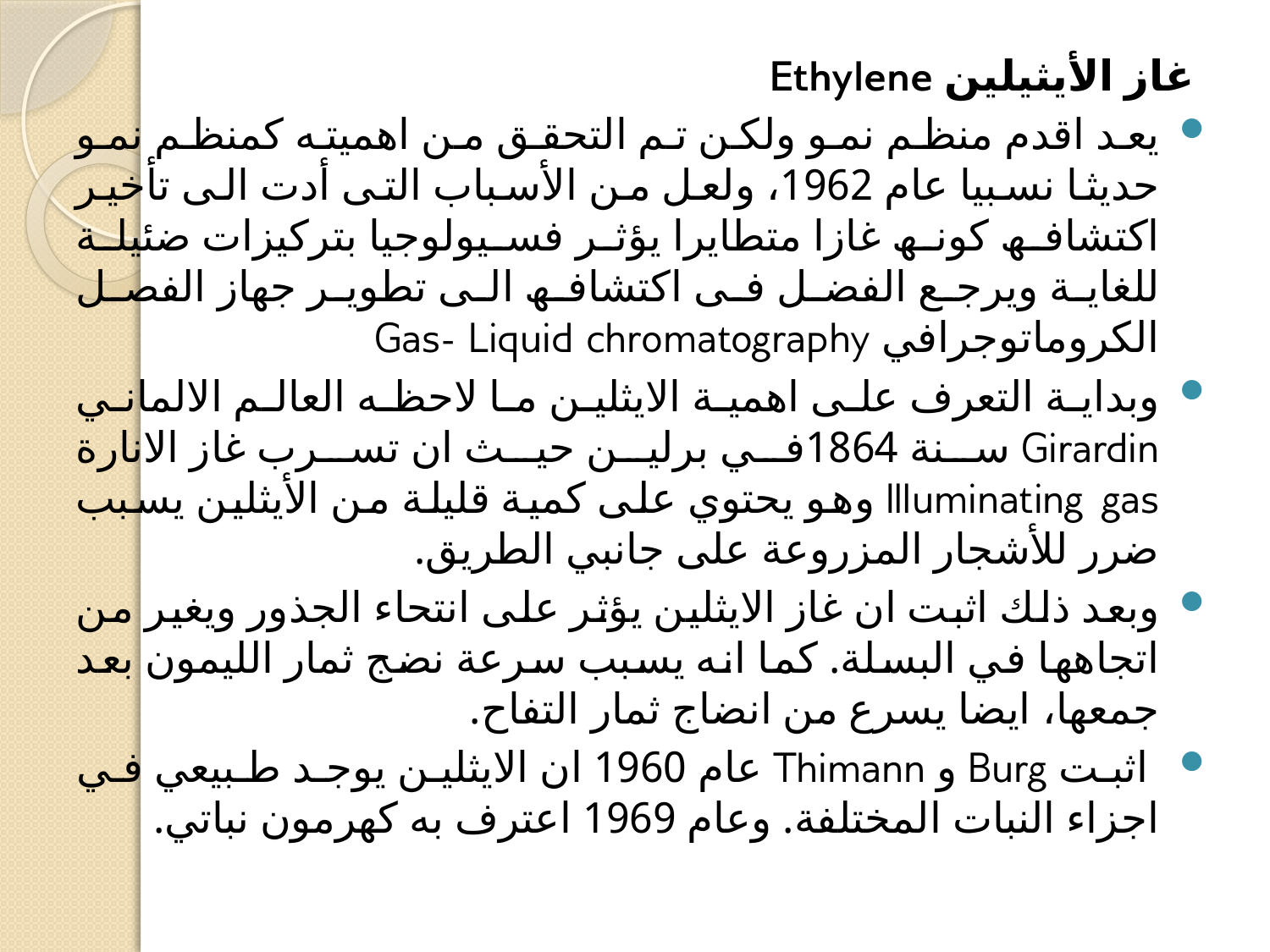

غاز الأيثيلين Ethylene
يعد اقدم منظم نمو ولكن تم التحقق من اهميته كمنظم نمو حديثا نسبيا عام 1962، ولعل من الأسباب التى أدت الى تأخیر اكتشافھ كونھ غازا متطایرا یؤثر فسیولوجیا بتركیزات ضئیلة للغایة ویرجع الفضل فى اكتشافھ الى تطویر جھاز الفصل الكروماتوجرافي Gas- Liquid chromatography
وبداية التعرف على اهمية الايثلين ما لاحظه العالم الالماني Girardin سنة 1864في برلين حيث ان تسرب غاز الانارة Illuminating gas وهو يحتوي على كمية قليلة من الأيثلين يسبب ضرر للأشجار المزروعة على جانبي الطريق.
وبعد ذلك اثبت ان غاز الايثلين يؤثر على انتحاء الجذور ويغير من اتجاهها في البسلة. كما انه یسبب سرعة نضج ثمار الليمون بعد جمعها، ايضا یسرع من انضاج ثمار التفاح.
 اثبت Burg و Thimann عام 1960 ان الايثلين يوجد طبيعي في اجزاء النبات المختلفة. وعام 1969 اعترف به كهرمون نباتي.